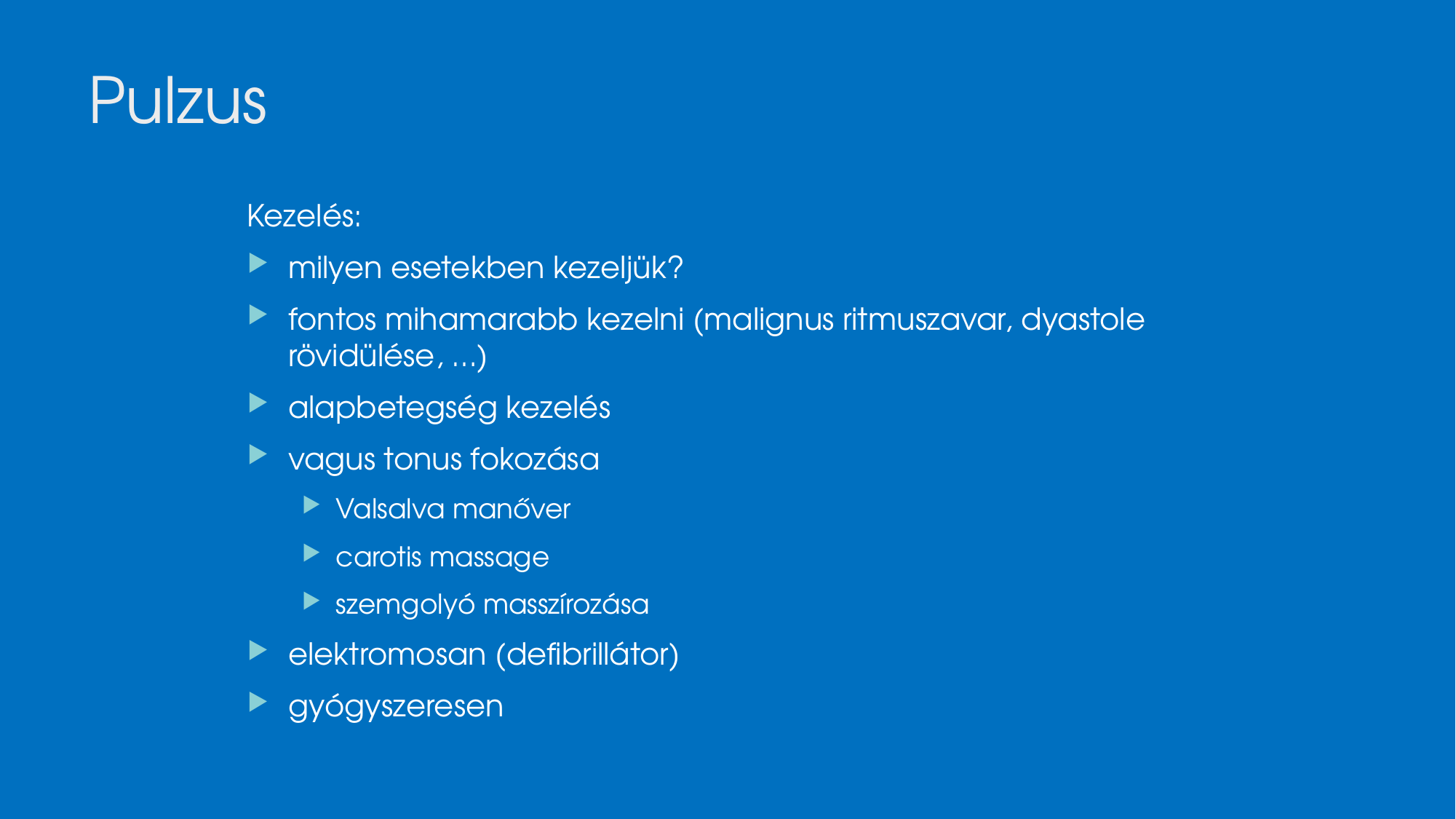

# Pulzus
Kezelés:
milyen esetekben kezeljük?
fontos mihamarabb kezelni (malignus ritmuszavar, dyastole rövidülése, …)
alapbetegség kezelés
vagus tonus fokozása
Valsalva manőver
carotis massage
szemgolyó masszírozása
elektromosan (defibrillátor)
gyógyszeresen